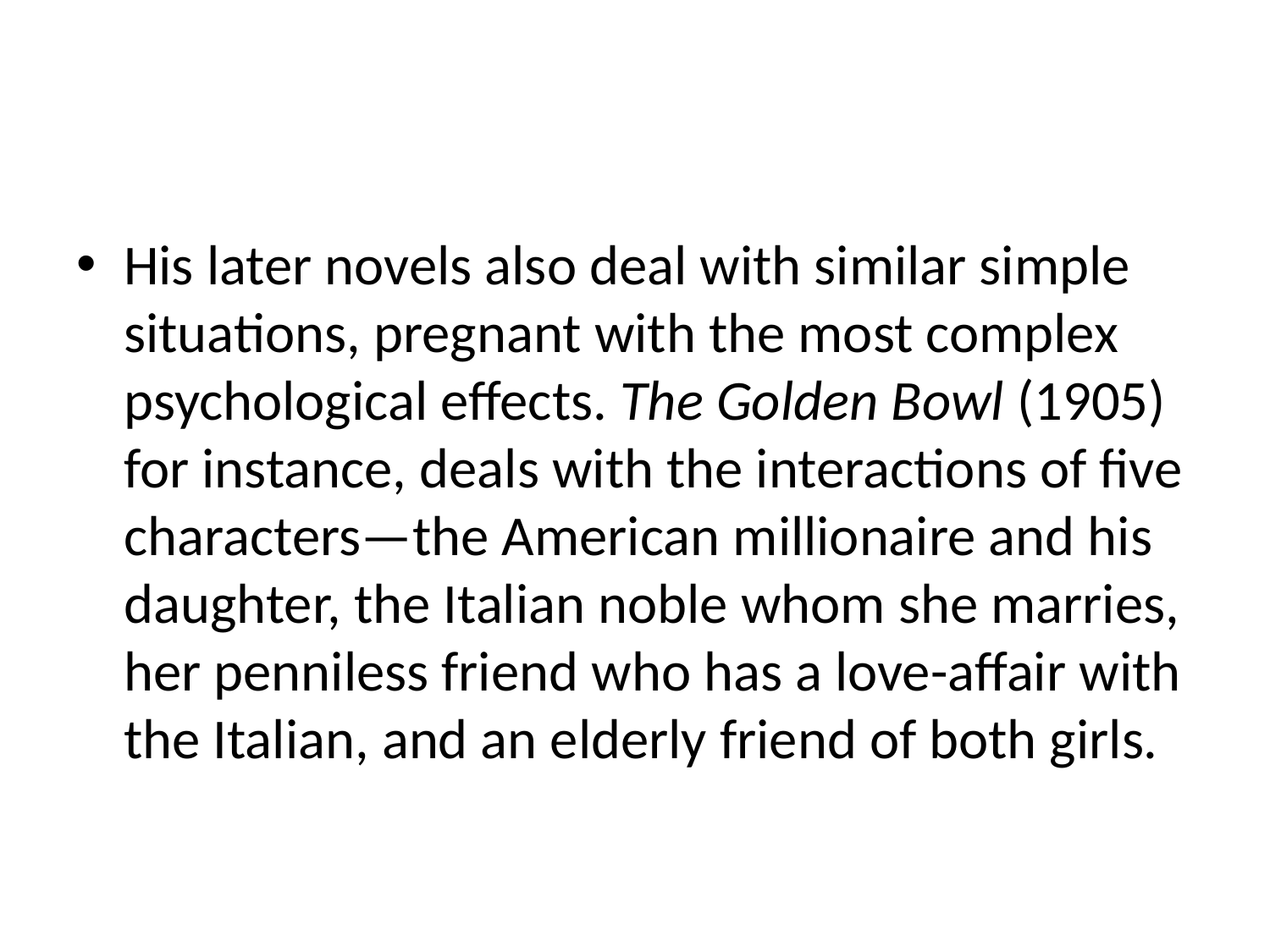

#
His later novels also deal with similar simple situations, pregnant with the most complex psychological effects. The Golden Bowl (1905) for instance, deals with the interactions of five characters—the American millionaire and his daughter, the Italian noble whom she marries, her penniless friend who has a love-affair with the Italian, and an elderly friend of both girls.